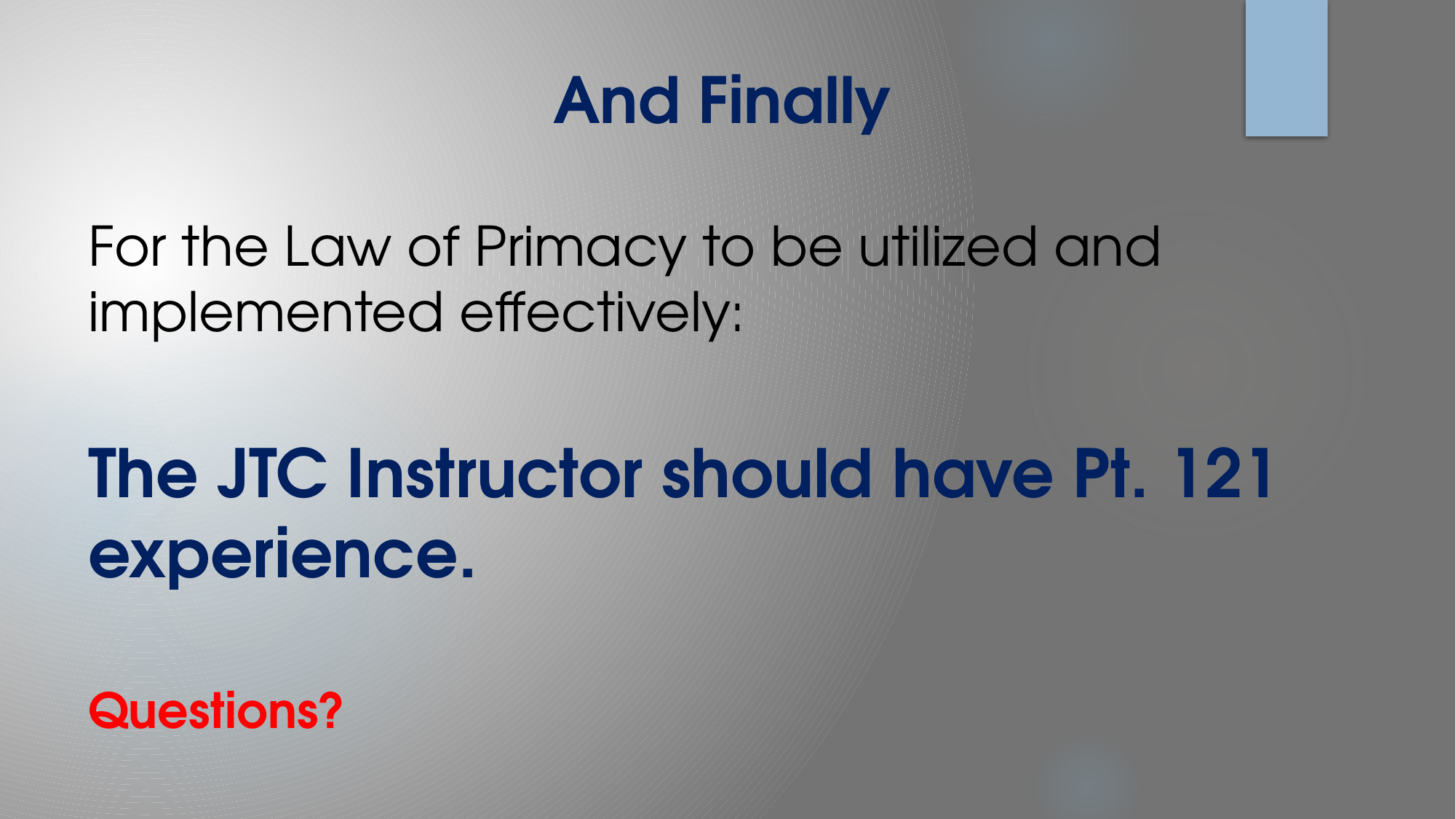

# And Finally
For the Law of Primacy to be utilized and implemented effectively:

The JTC Instructor should have Pt. 121 experience.

Questions?